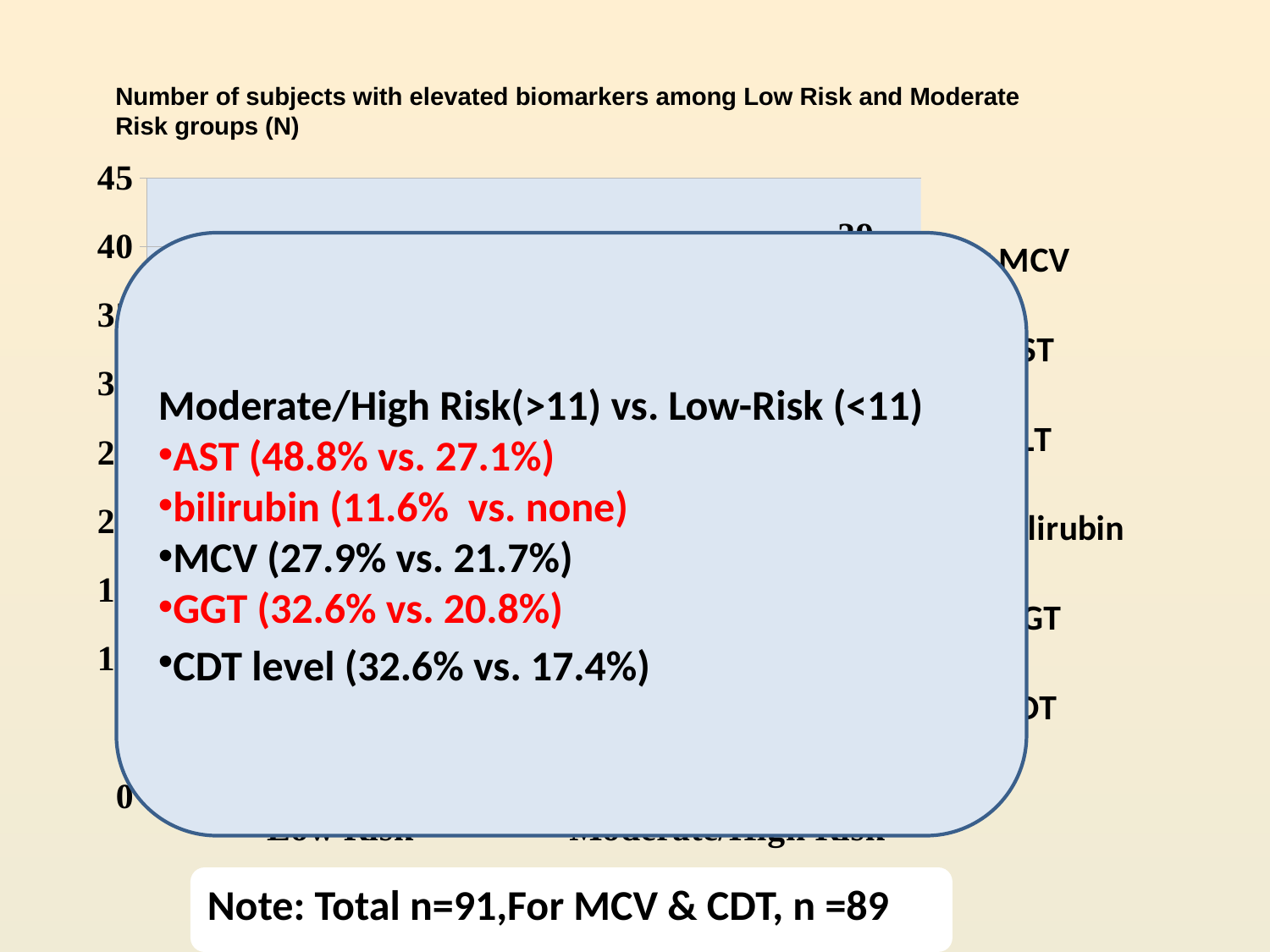

Number of subjects with elevated biomarkers among Low Risk and Moderate Risk groups (N)

### Chart

| Category | MCV | AST | ALT | Bilirubin | GGT | CDT |
|---|---|---|---|---|---|---|
| Low Risk | 10.0 | 13.0 | 13.0 | 0.0 | 10.0 | 34.0 |
| Moderate/High Risk | 12.0 | 21.0 | 12.0 | 5.0 | 14.0 | 39.0 |
Moderate/High Risk(>11) vs. Low-Risk (<11)
AST (48.8% vs. 27.1%)
bilirubin (11.6%  vs. none)
MCV (27.9% vs. 21.7%)
GGT (32.6% vs. 20.8%)
CDT level (32.6% vs. 17.4%)
Note: Total n=91,For MCV & CDT, n =89